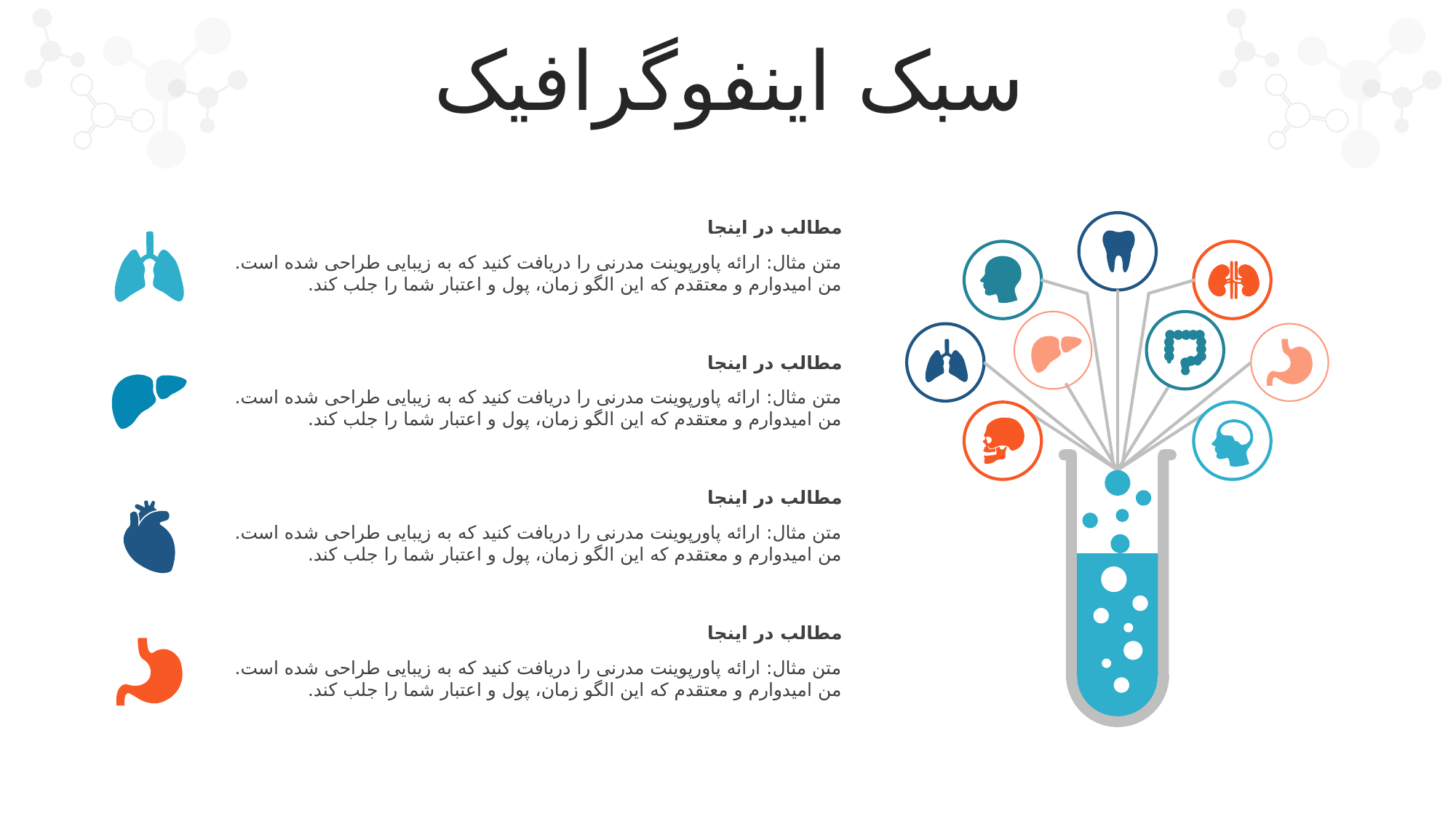

سبک اینفوگرافیک
مطالب در اینجا
متن مثال: ارائه پاورپوینت مدرنی را دریافت کنید که به زیبایی طراحی شده است. من امیدوارم و معتقدم که این الگو زمان، پول و اعتبار شما را جلب کند.

0

مطالب در اینجا
متن مثال: ارائه پاورپوینت مدرنی را دریافت کنید که به زیبایی طراحی شده است. من امیدوارم و معتقدم که این الگو زمان، پول و اعتبار شما را جلب کند.

مطالب در اینجا
متن مثال: ارائه پاورپوینت مدرنی را دریافت کنید که به زیبایی طراحی شده است. من امیدوارم و معتقدم که این الگو زمان، پول و اعتبار شما را جلب کند.

مطالب در اینجا
متن مثال: ارائه پاورپوینت مدرنی را دریافت کنید که به زیبایی طراحی شده است. من امیدوارم و معتقدم که این الگو زمان، پول و اعتبار شما را جلب کند.